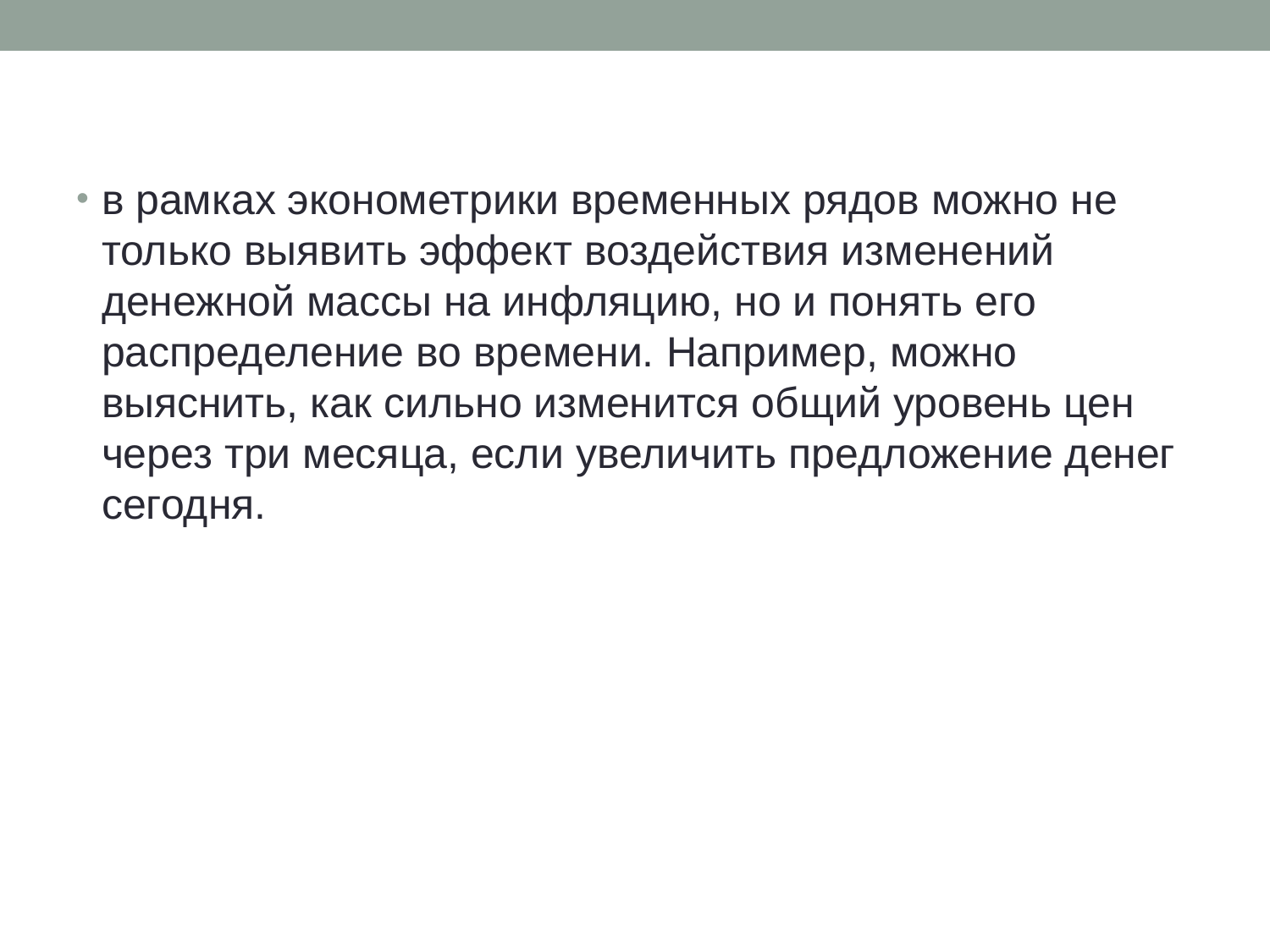

# в рамках эконометрики временных рядов можно не только выявить эффект воздействия изменений денежной массы на инфляцию, но и по­нять его распределение во времени. Например, можно выяснить, как сильно изменится общий уровень цен через три месяца, если увеличить предложение денег сегодня.